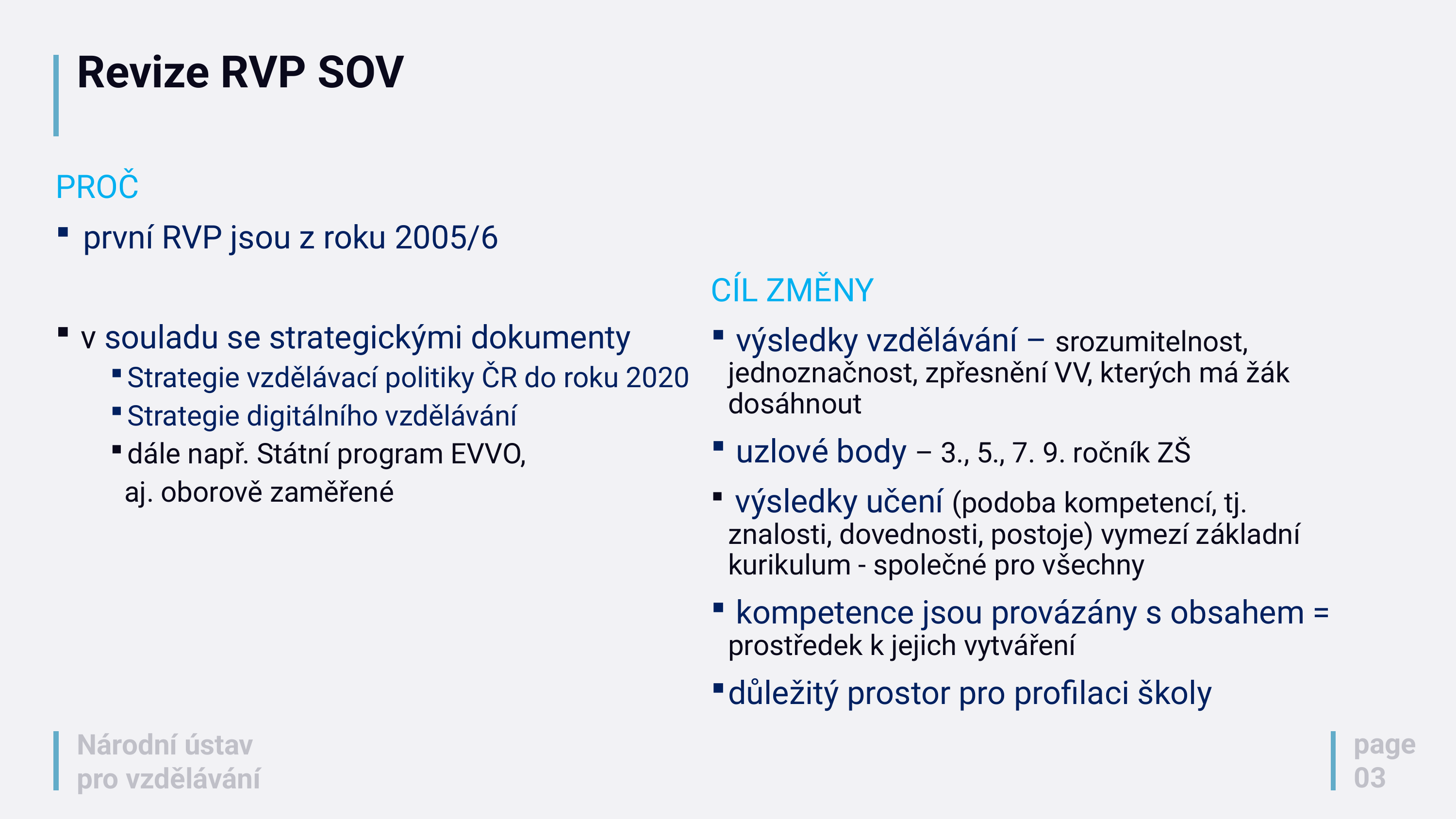

# Revize RVP SOV
PROČ
první RVP jsou z roku 2005/6

 v souladu se strategickými dokumenty
Strategie vzdělávací politiky ČR do roku 2020
Strategie digitálního vzdělávání
dále např. Státní program EVVO,
  aj. oborově zaměřené

CÍL ZMĚNY
 výsledky vzdělávání – srozumitelnost, jednoznačnost, zpřesnění VV, kterých má žák dosáhnout
 uzlové body – 3., 5., 7. 9. ročník ZŠ
 výsledky učení (podoba kompetencí, tj. znalosti, dovednosti, postoje) vymezí základní kurikulum - společné pro všechny
 kompetence jsou provázány s obsahem =  prostředek k jejich vytváření
důležitý prostor pro profilaci školy

page
03